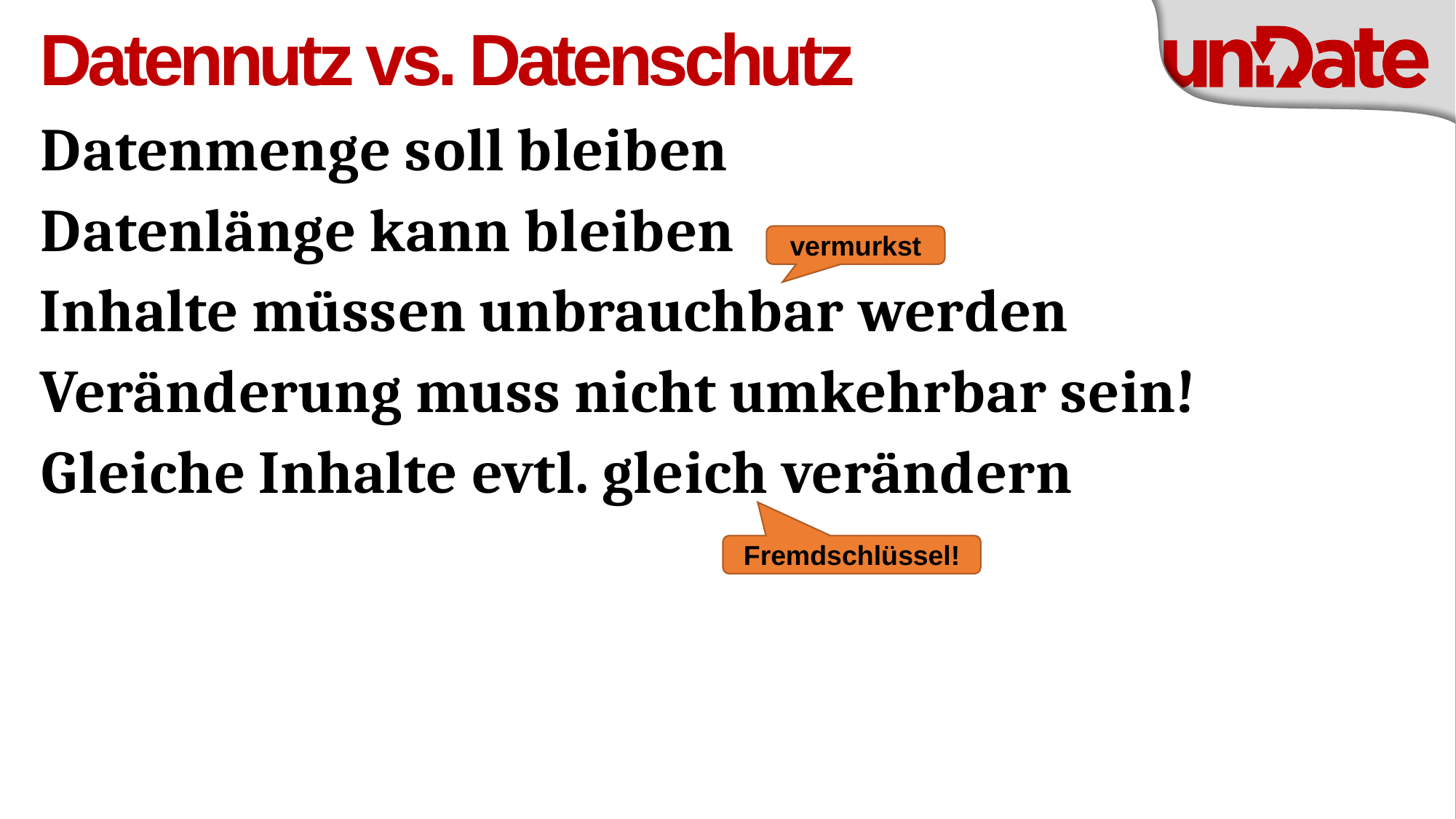

# Datennutz vs. Datenschutz
Datenmenge soll bleiben
Datenlänge kann bleiben
Inhalte müssen unbrauchbar werden
Veränderung muss nicht umkehrbar sein!
Gleiche Inhalte evtl. gleich verändern
vermurkst
Fremdschlüssel!